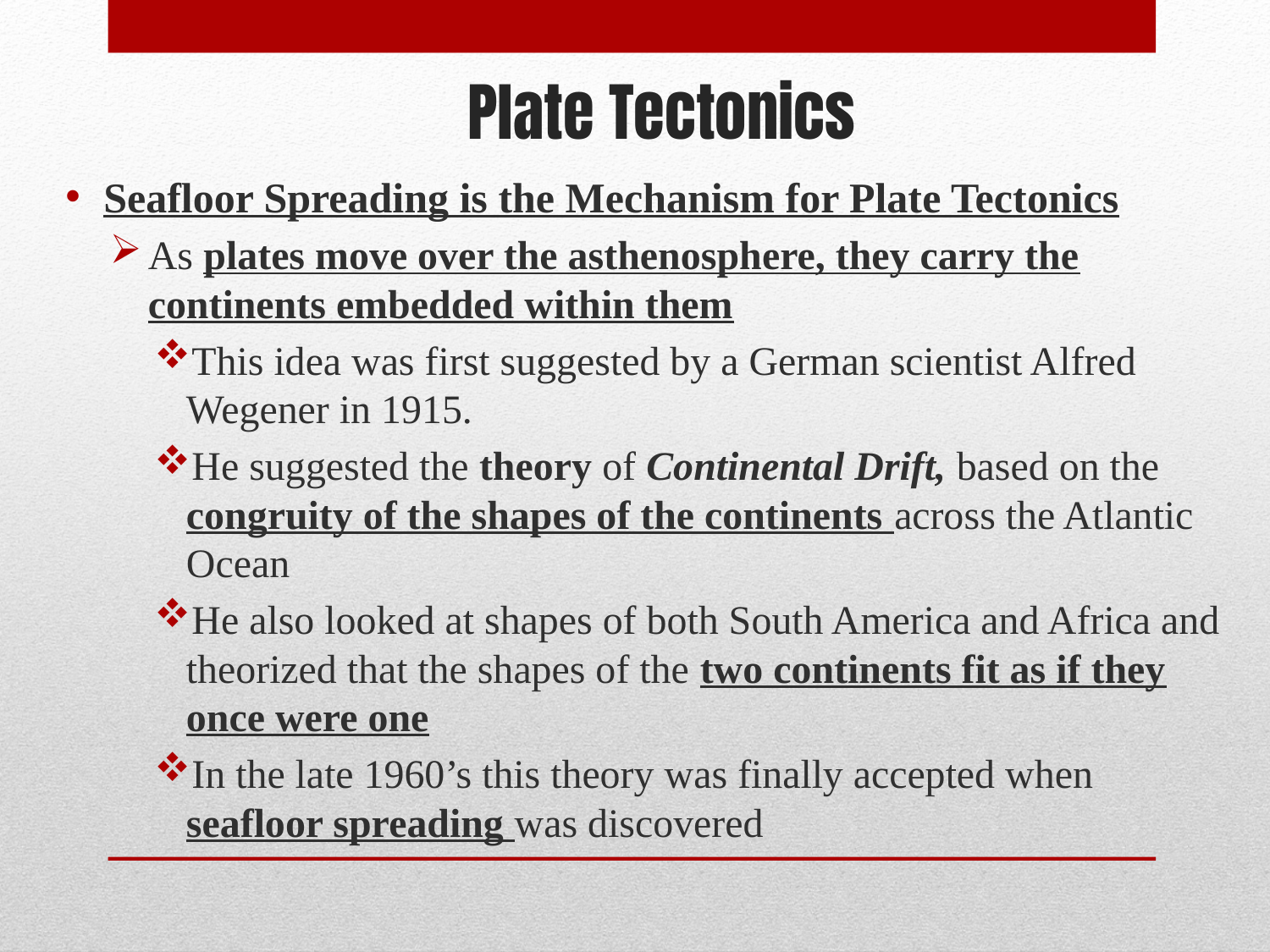

Plate Tectonics
Seafloor Spreading is the Mechanism for Plate Tectonics
As plates move over the asthenosphere, they carry the continents embedded within them
This idea was first suggested by a German scientist Alfred Wegener in 1915.
He suggested the theory of Continental Drift, based on the congruity of the shapes of the continents across the Atlantic Ocean
He also looked at shapes of both South America and Africa and theorized that the shapes of the two continents fit as if they once were one
In the late 1960’s this theory was finally accepted when seafloor spreading was discovered